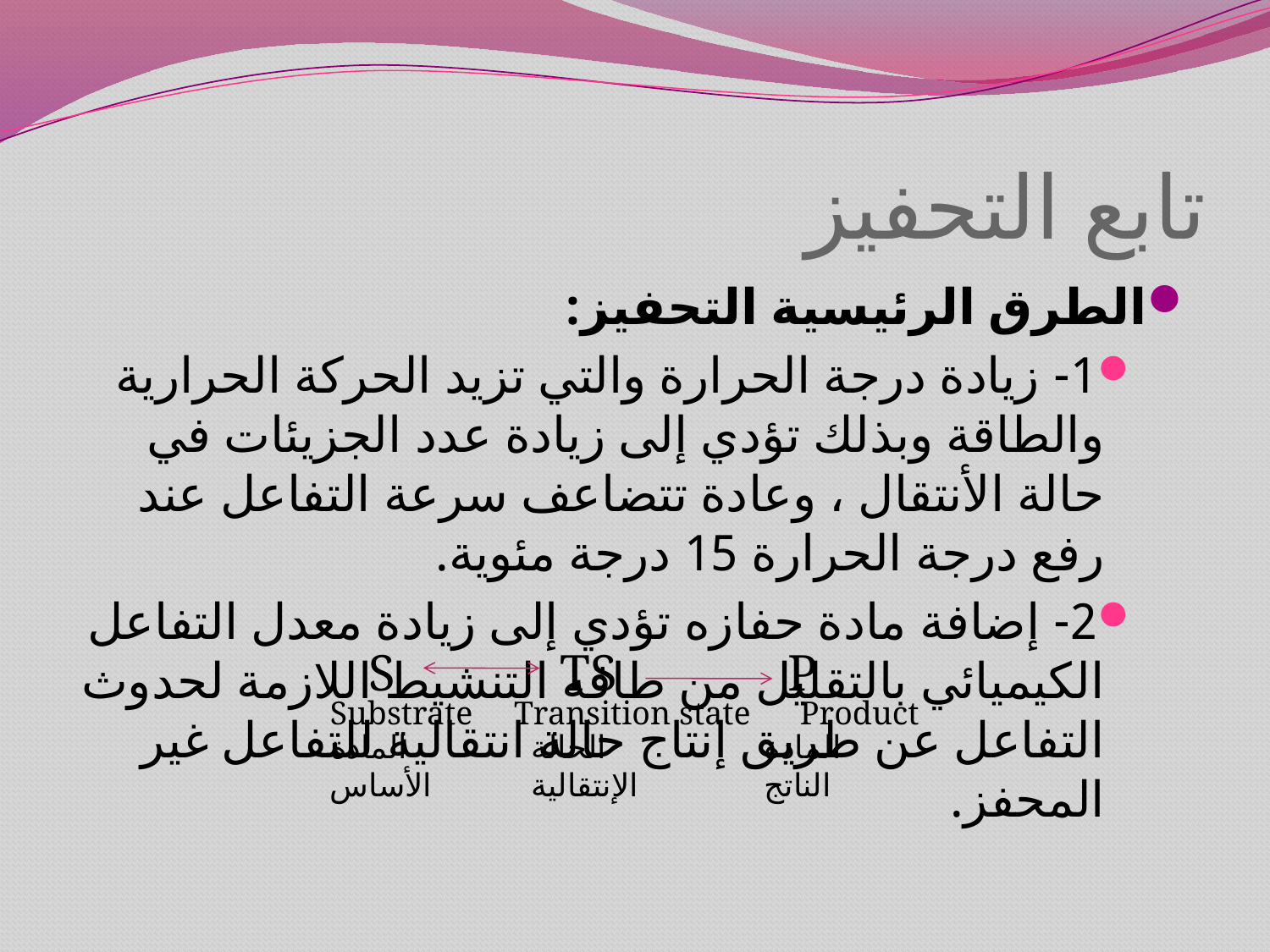

# تابع التحفيز
الطرق الرئيسية التحفيز:
1- زيادة درجة الحرارة والتي تزيد الحركة الحرارية والطاقة وبذلك تؤدي إلى زيادة عدد الجزيئات في حالة الأنتقال ، وعادة تتضاعف سرعة التفاعل عند رفع درجة الحرارة 15 درجة مئوية.
2- إضافة مادة حفازه تؤدي إلى زيادة معدل التفاعل الكيميائي بالتقليل من طاقه التنشيط اللازمة لحدوث التفاعل عن طريق إنتاج حالة انتقالية للتفاعل غير المحفز.
   S	        TS	      P
Substrate     Transition state      Product
المادة الأساس
الحالة الإنتقالية
المادة الناتج